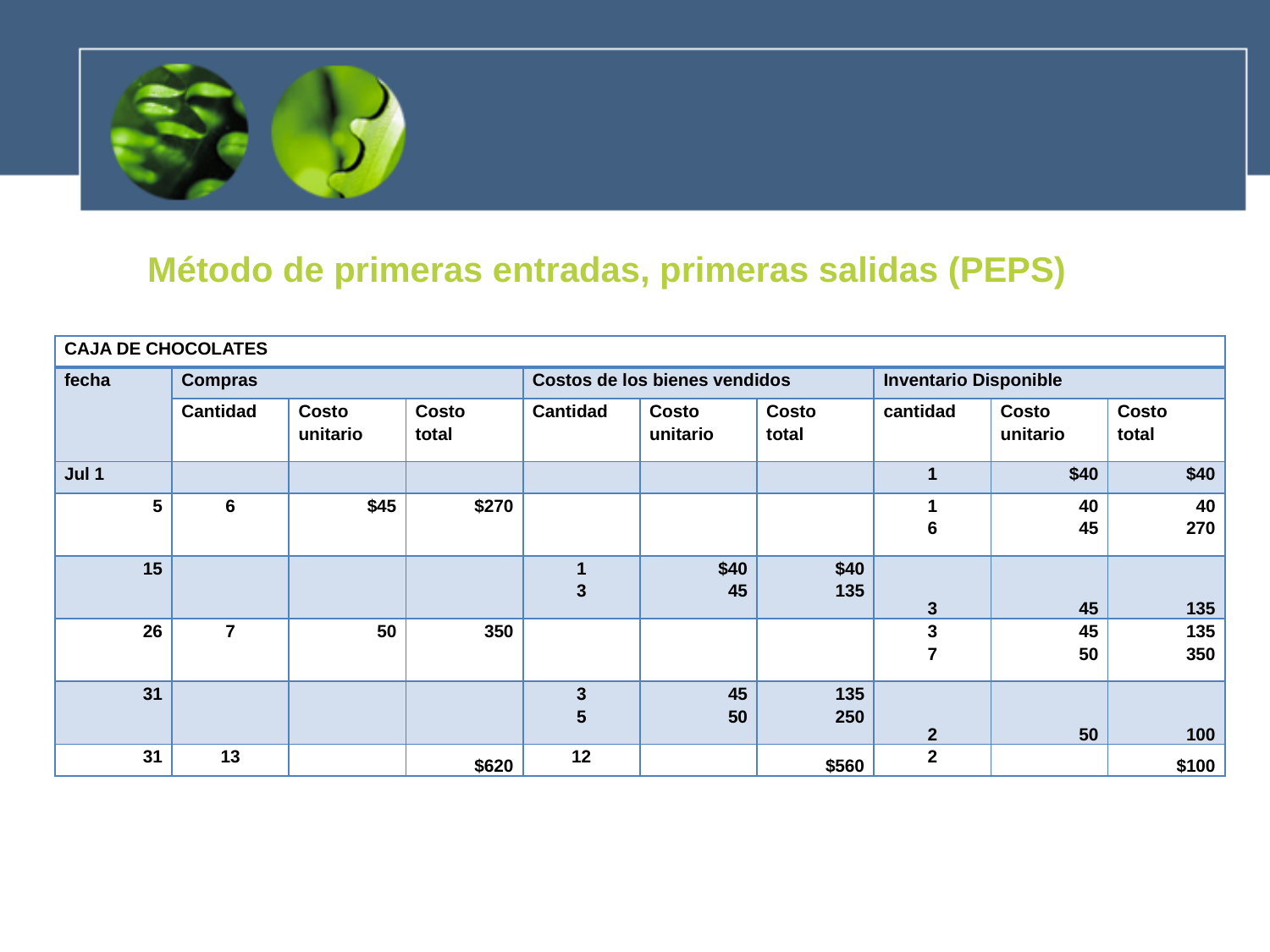

Método de primeras entradas, primeras salidas (PEPS)
| CAJA DE CHOCOLATES |  |  |  |  |  |  |  |  |  |
| --- | --- | --- | --- | --- | --- | --- | --- | --- | --- |
| fecha | Compras |  |  | Costos de los bienes vendidos |  |  | Inventario Disponible |  |  |
|  | Cantidad | Costo unitario | Costo total | Cantidad | Costo unitario | Costo total | cantidad | Costo unitario | Costo total |
| Jul 1 |  |  |  |  |  |  | 1 | $40 | $40 |
| 5 | 6 | $45 | $270 |  |  |  | 1 6 | 40 45 | 40 270 |
| 15 |  |  |  | 1 3 | $40 45 | $40 135 | 3 | 45 | 135 |
| 26 | 7 | 50 | 350 |  |  |  | 3 7 | 45 50 | 135 350 |
| 31 |  |  |  | 3 5 | 45 50 | 135 250 | 2 | 50 | 100 |
| 31 | 13 |  | $620 | 12 |  | $560 | 2 |  | $100 |